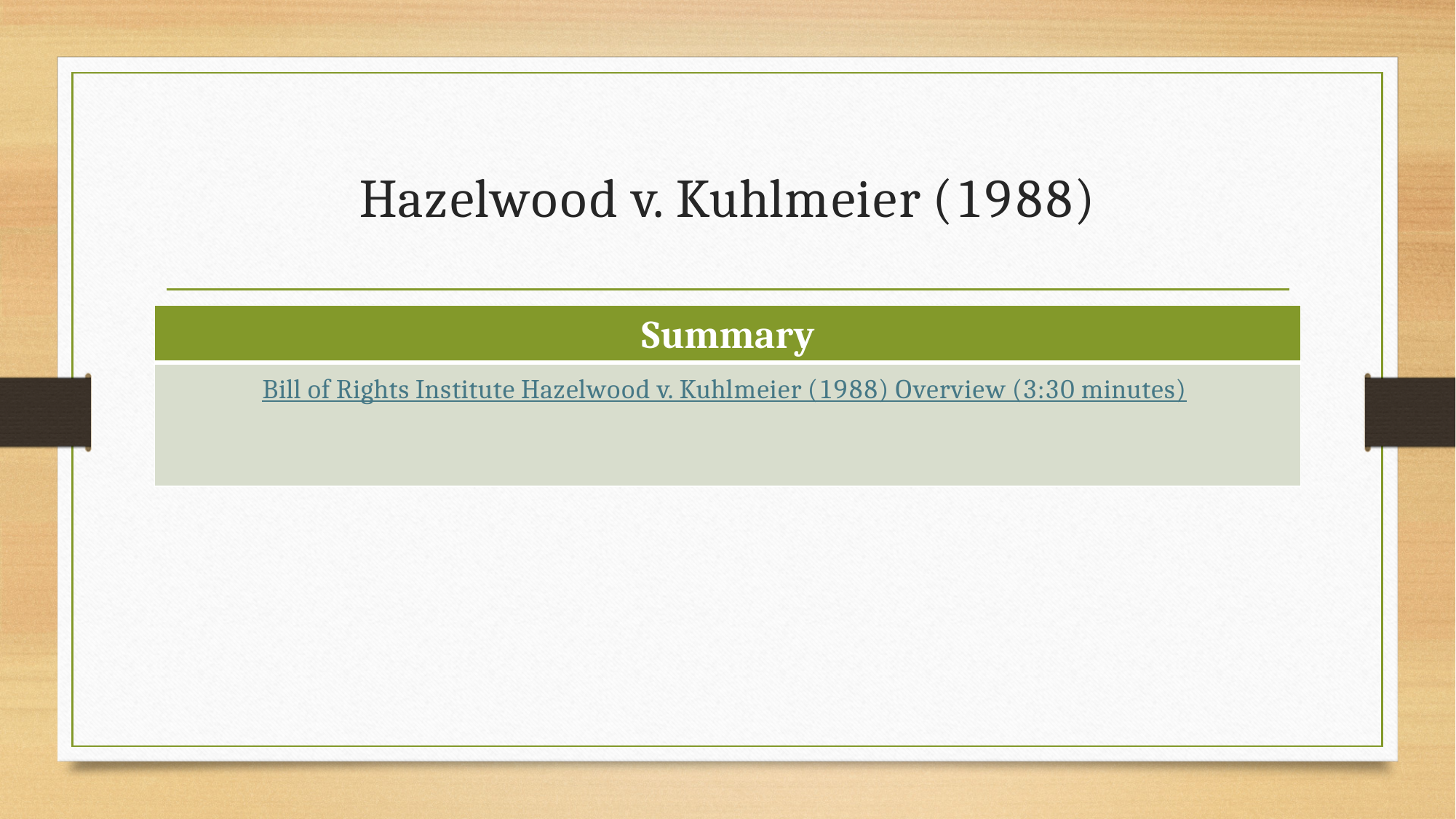

# Hazelwood v. Kuhlmeier (1988)
| Summary |
| --- |
| Bill of Rights Institute Hazelwood v. Kuhlmeier (1988) Overview (3:30 minutes) |